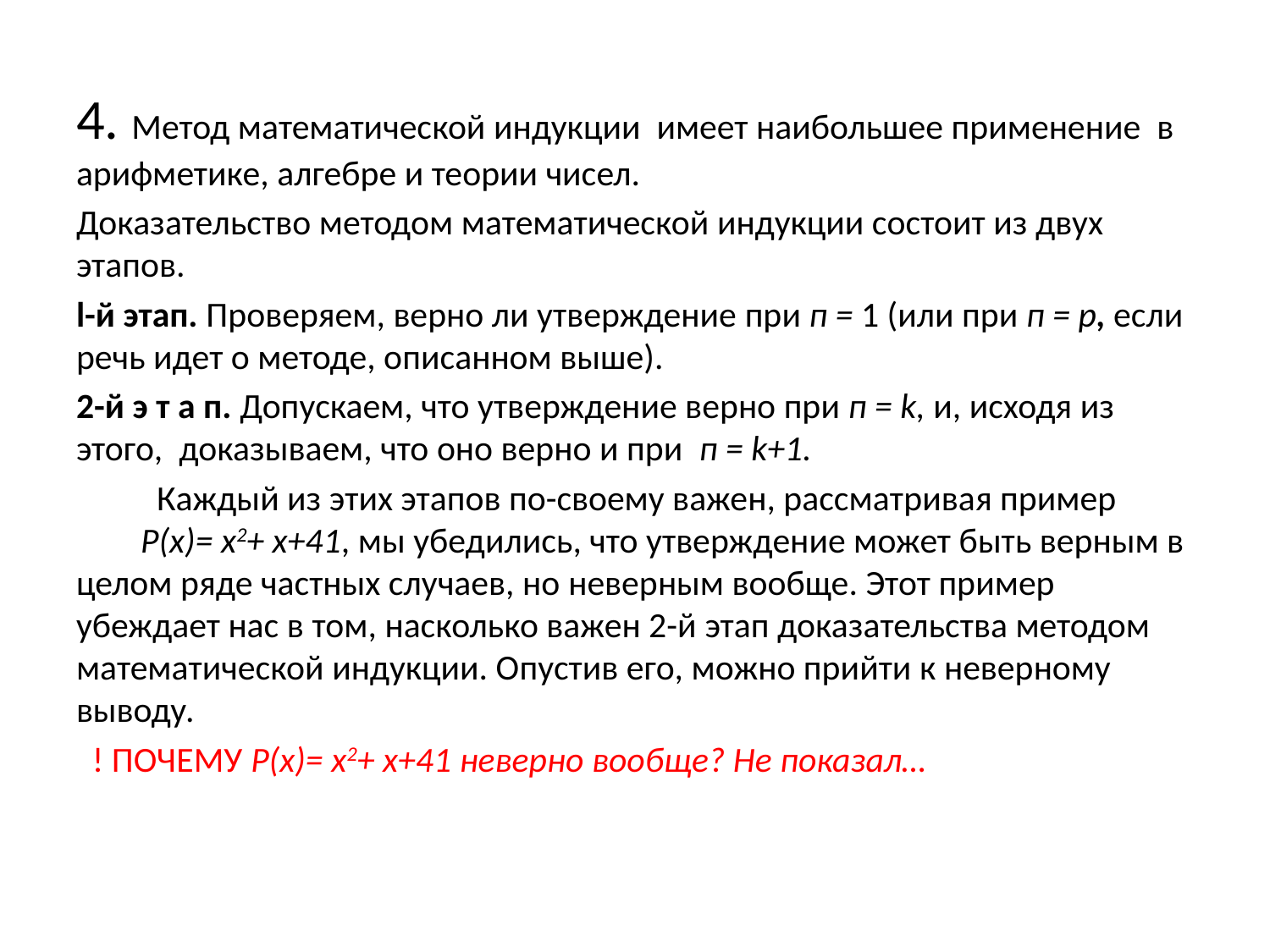

#
4. Метод математической индукции  имеет наибольшее применение  в арифметике, алгебре и теории чисел.
Доказательство методом математической индукции состоит из двух  этапов.
l-й этап. Проверяем, верно ли утверждение при п = 1 (или при п = р, если речь идет о методе, описанном выше).
2-й э т а п. Допускаем, что утверждение верно при п = k, и, исходя из этого,  доказываем, что оно верно и при  п = k+1.
          Каждый из этих этапов по-своему важен, рассмат­ривая пример                  P(х)= х2+ х+41, мы убедились, что утверждение может быть верным в целом ряде частных случаев, но неверным вообще. Этот пример убеждает нас в том, насколько важен 2-й этап доказательства методом математической индукции. Опус­тив его, можно прийти к неверному выводу.
  ! ПОЧЕМУ P(х)= х2+ х+41 неверно вообще? Не показал…